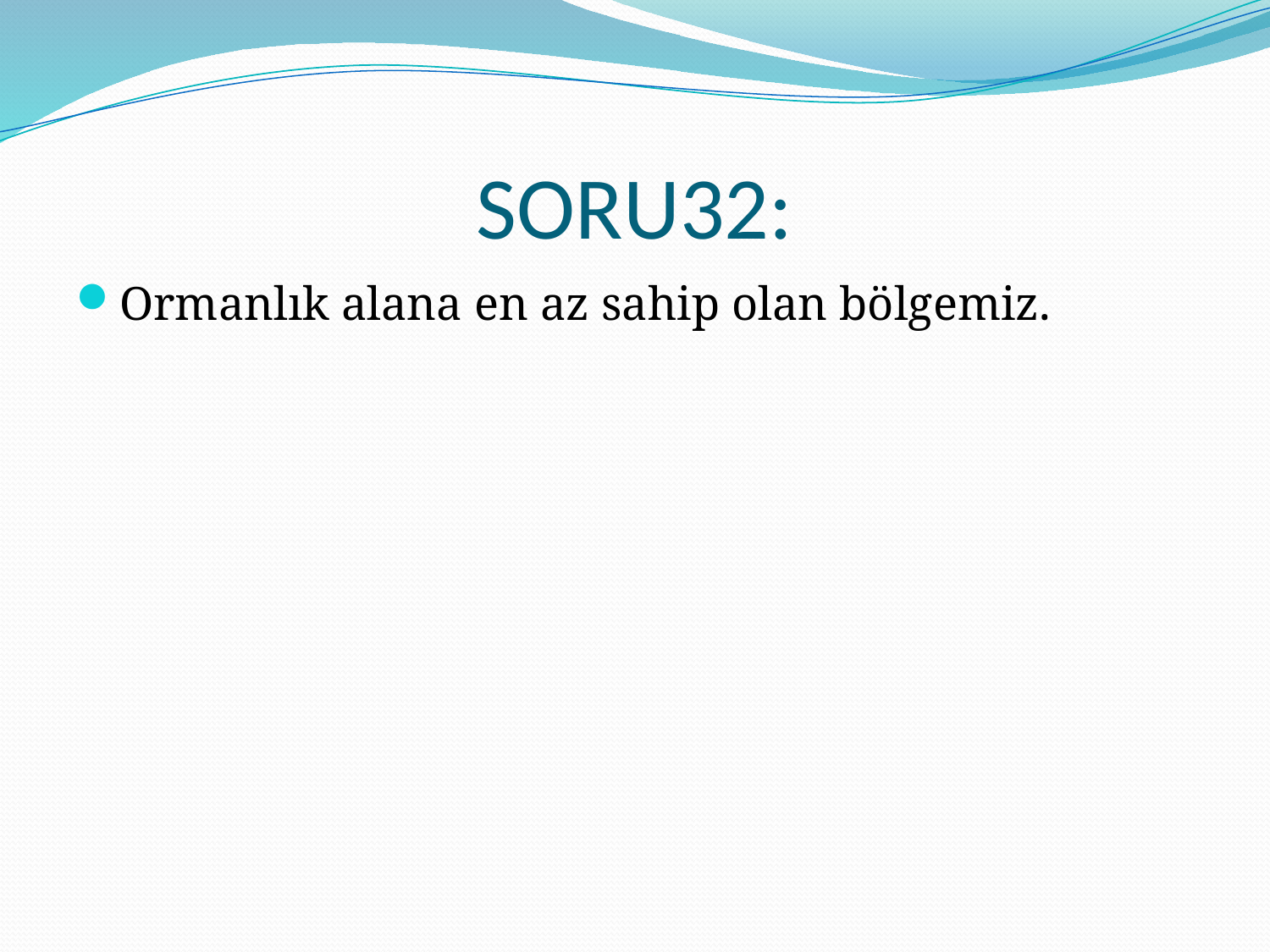

# SORU32:
Ormanlık alana en az sahip olan bölgemiz.